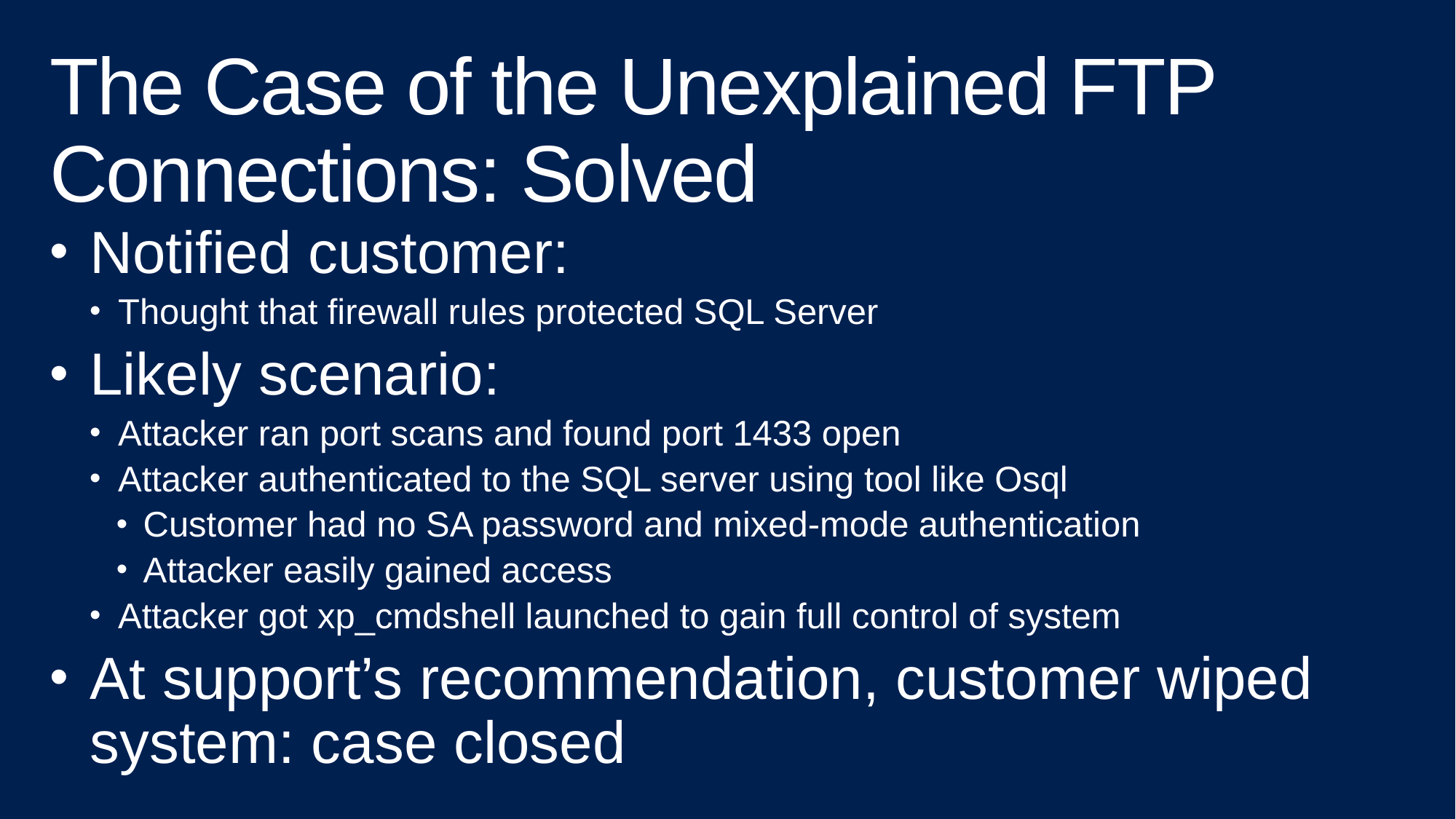

# The Case of the Unexplained FTP Connections: Solved
Notified customer:
Thought that firewall rules protected SQL Server
Likely scenario:
Attacker ran port scans and found port 1433 open
Attacker authenticated to the SQL server using tool like Osql
Customer had no SA password and mixed-mode authentication
Attacker easily gained access
Attacker got xp_cmdshell launched to gain full control of system
At support’s recommendation, customer wiped system: case closed